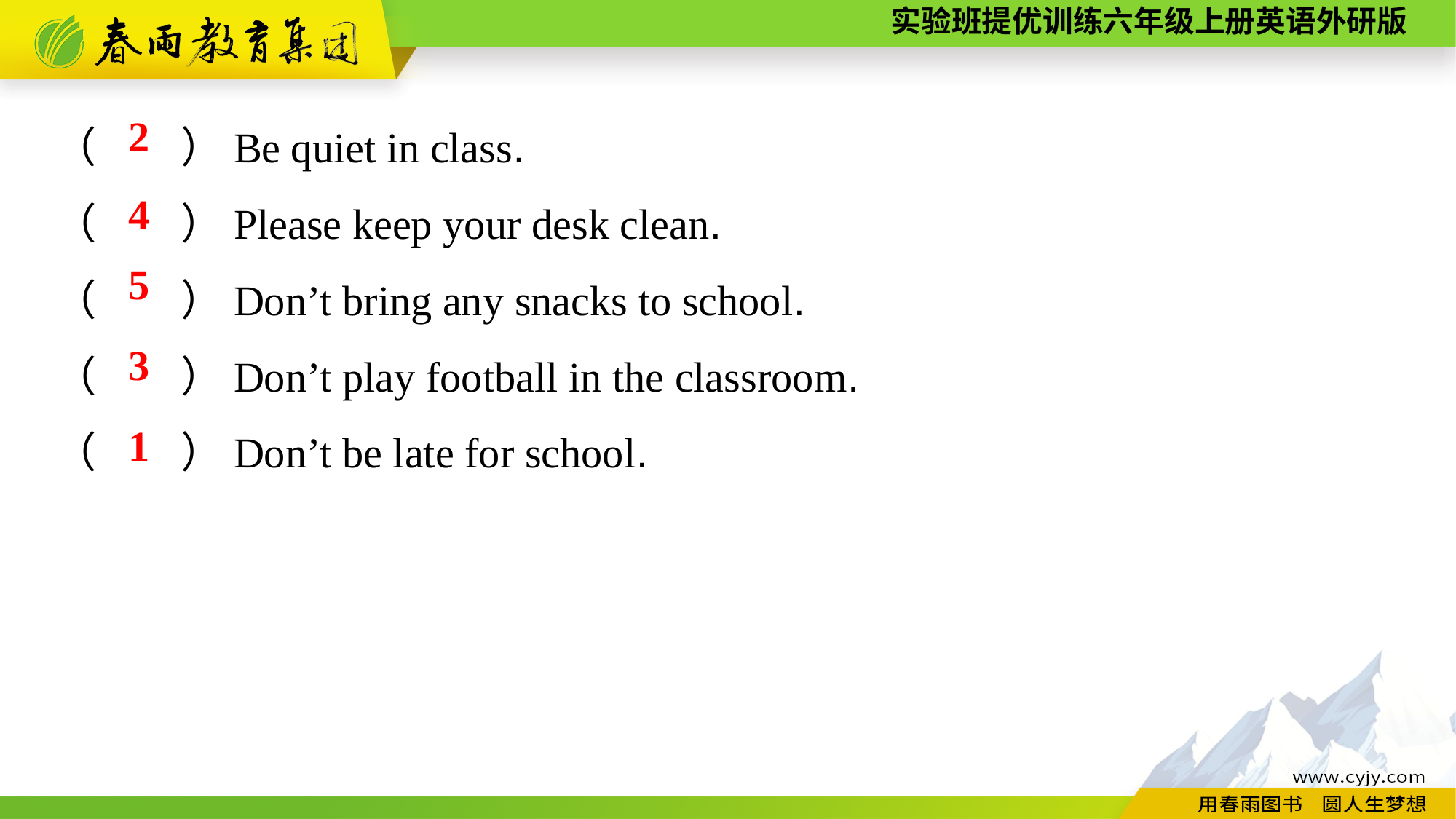

（　　）Be quiet in class.
（　　）Please keep your desk clean.
（　　）Don’t bring any snacks to school.
（　　）Don’t play football in the classroom.
（　　）Don’t be late for school.
2
4
5
3
1